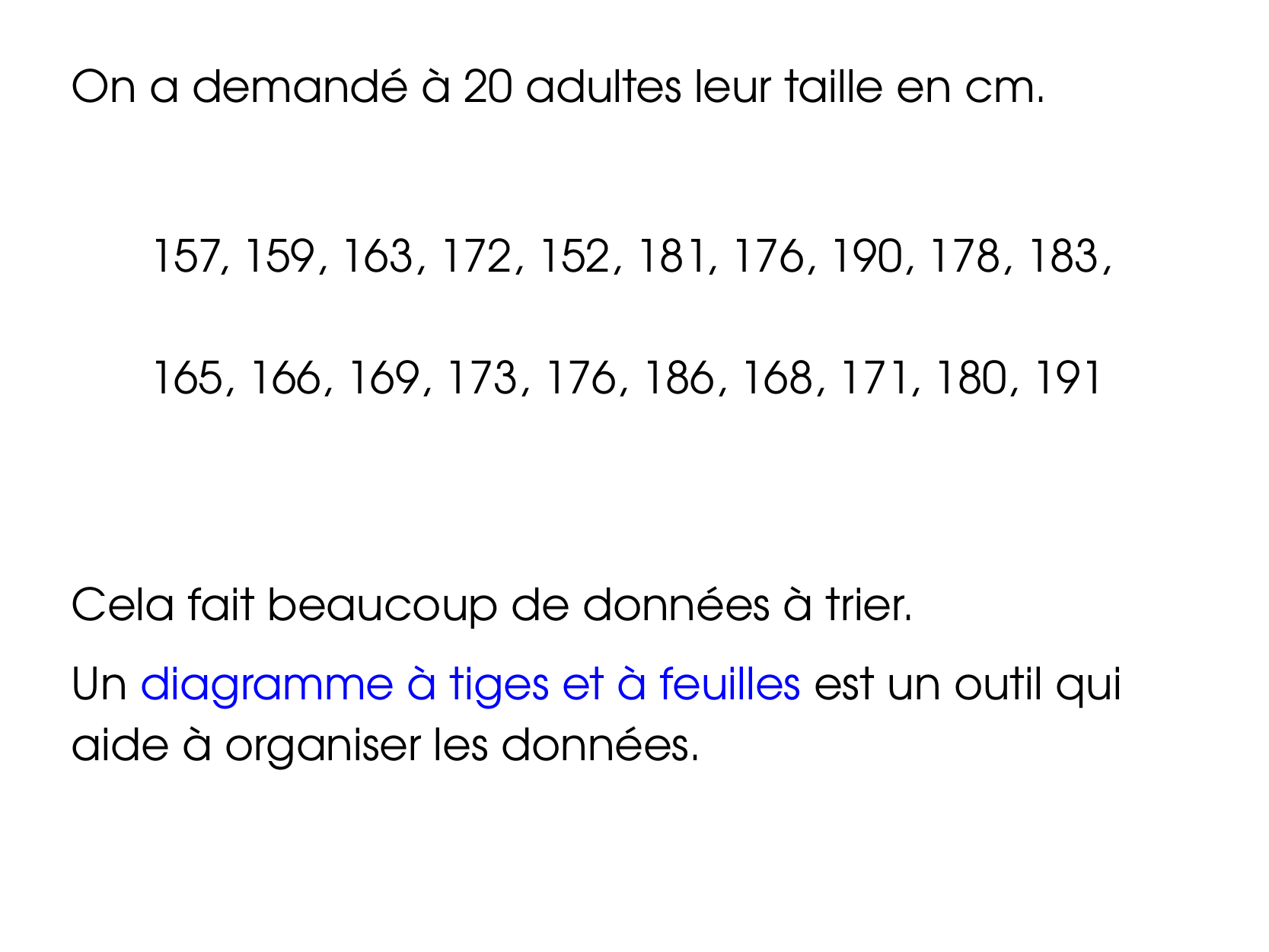

On a demandé à 20 adultes leur taille en cm.
157, 159, 163, 172, 152, 181, 176, 190, 178, 183,
165, 166, 169, 173, 176, 186, 168, 171, 180, 191
Cela fait beaucoup de données à trier.
Un diagramme à tiges et à feuilles est un outil qui aide à organiser les données.